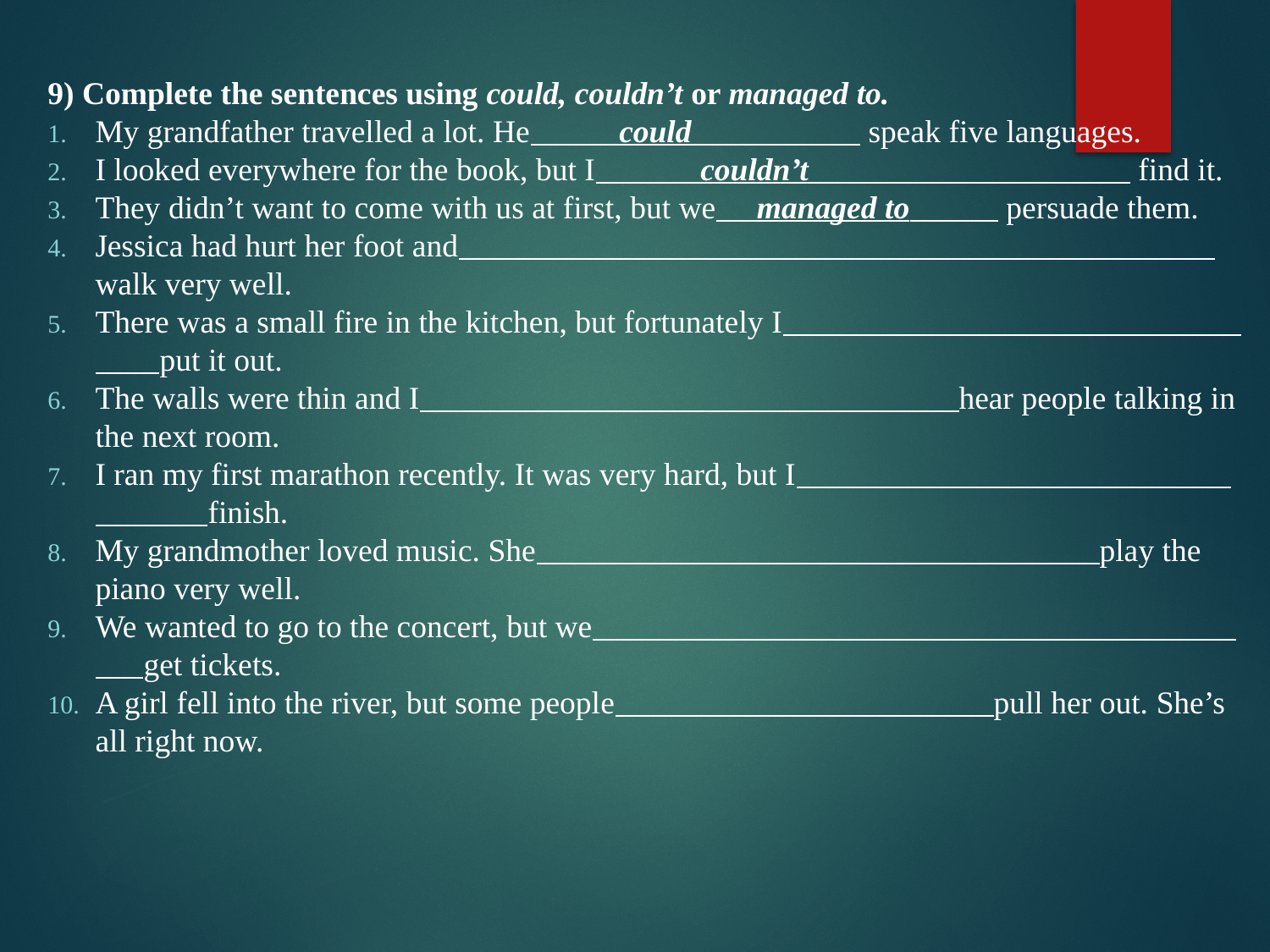

9) Complete the sentences using could, couldn’t or managed to.
My grandfather travelled a lot. He           could                      speak five languages.
I looked everywhere for the book, but I             couldn’t                                         find it.
They didn’t want to come with us at first, but we     managed to            persuade them.
Jessica had hurt her foot and                                                                                               walk very well.
There was a small fire in the kitchen, but fortunately I                                                                  put it out.
The walls were thin and I                                                                   hear people talking in the next room.
I ran my first marathon recently. It was very hard, but I                                                                     finish.
My grandmother loved music. She                                                                      play the piano very well.
We wanted to go to the concert, but we                                                                                       get tickets.
A girl fell into the river, but some people                                               pull her out. She’s all right now.